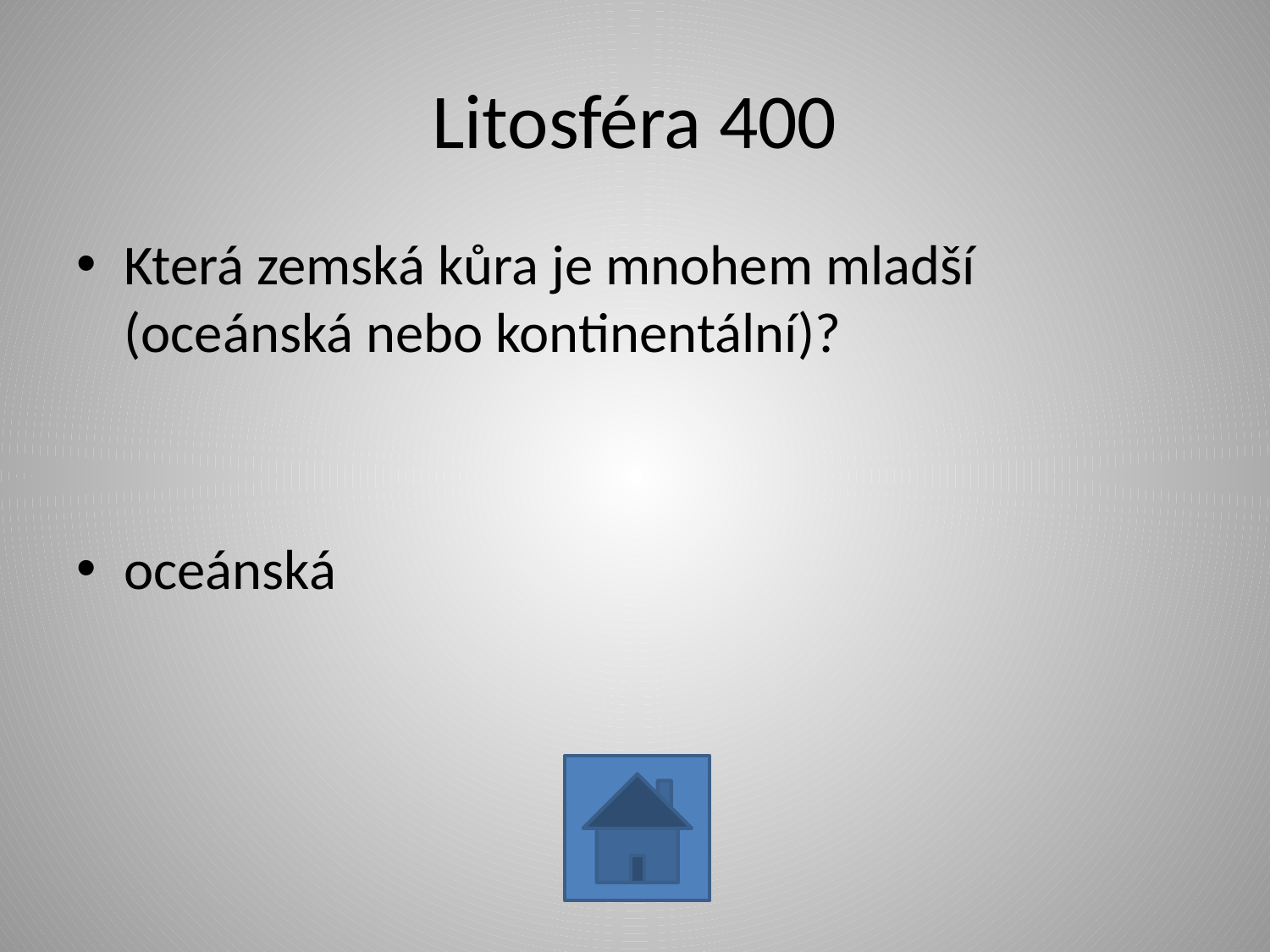

# Litosféra 400
Která zemská kůra je mnohem mladší (oceánská nebo kontinentální)?

oceánská